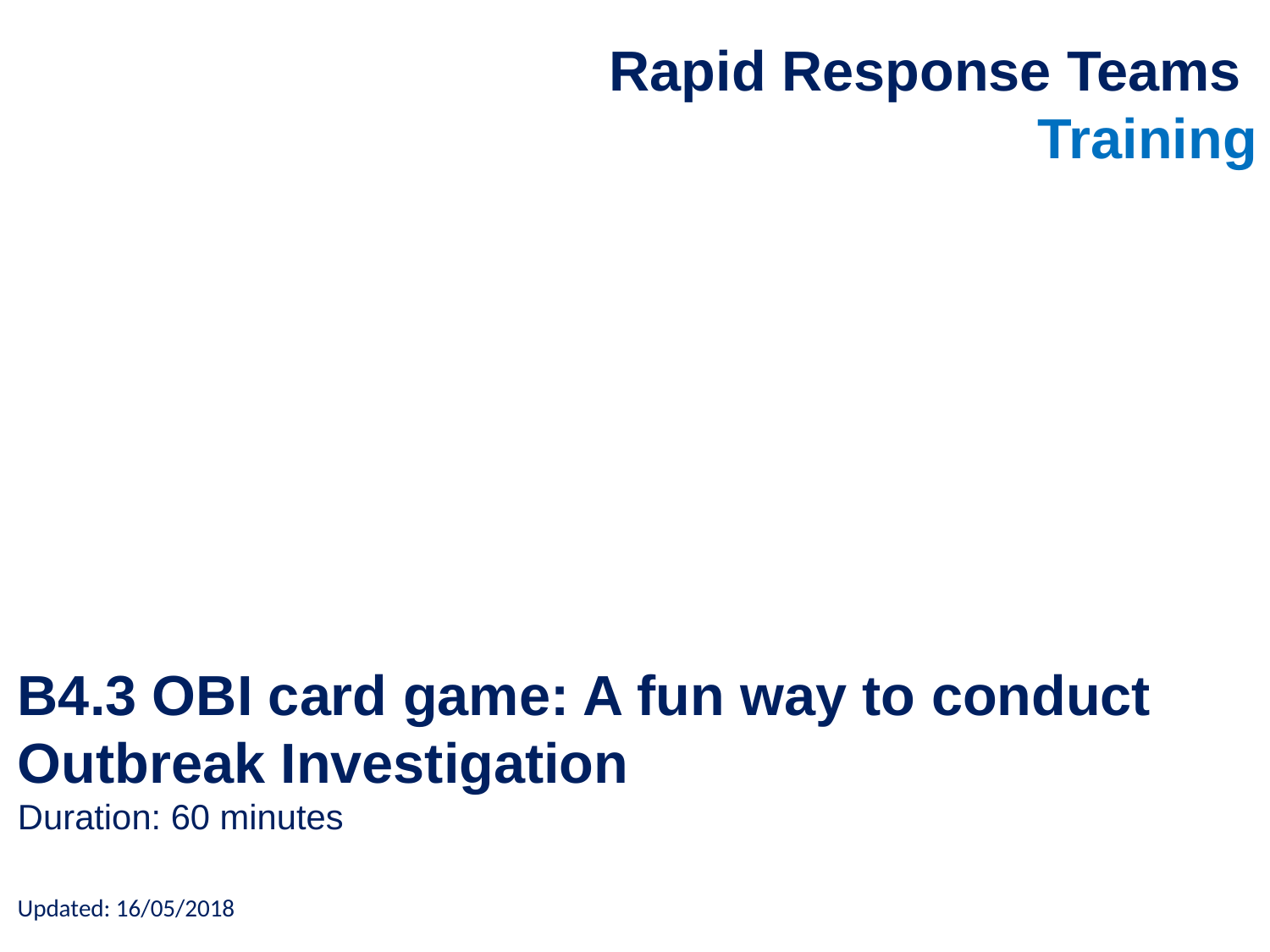

Rapid Response Teams
Training
# B4.3 OBI card game: A fun way to conduct Outbreak Investigation Duration: 60 minutes
Updated: 16/05/2018